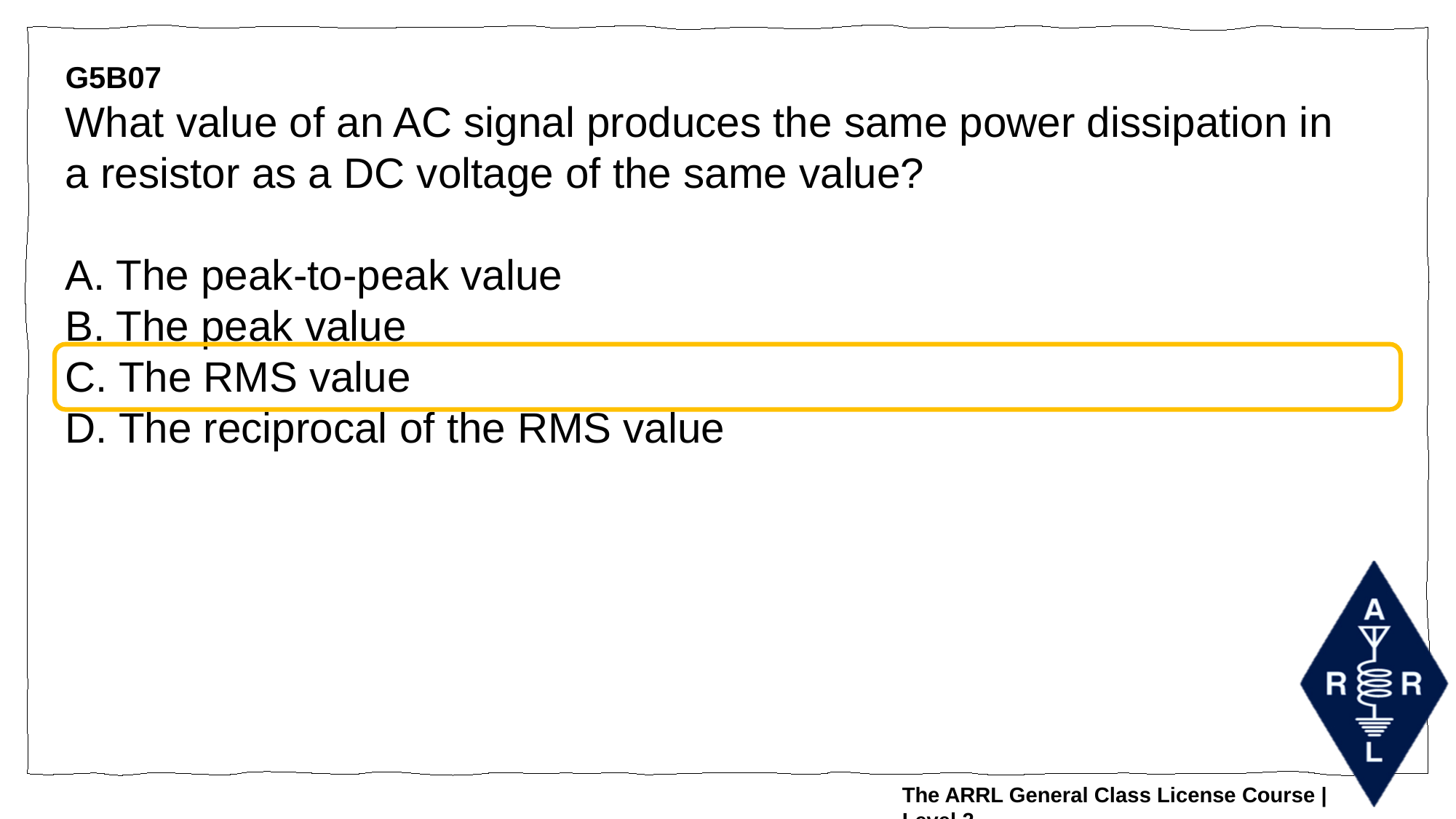

G5B07
What value of an AC signal produces the same power dissipation in a resistor as a DC voltage of the same value?

A. The peak-to-peak value
B. The peak value
C. The RMS value
D. The reciprocal of the RMS value